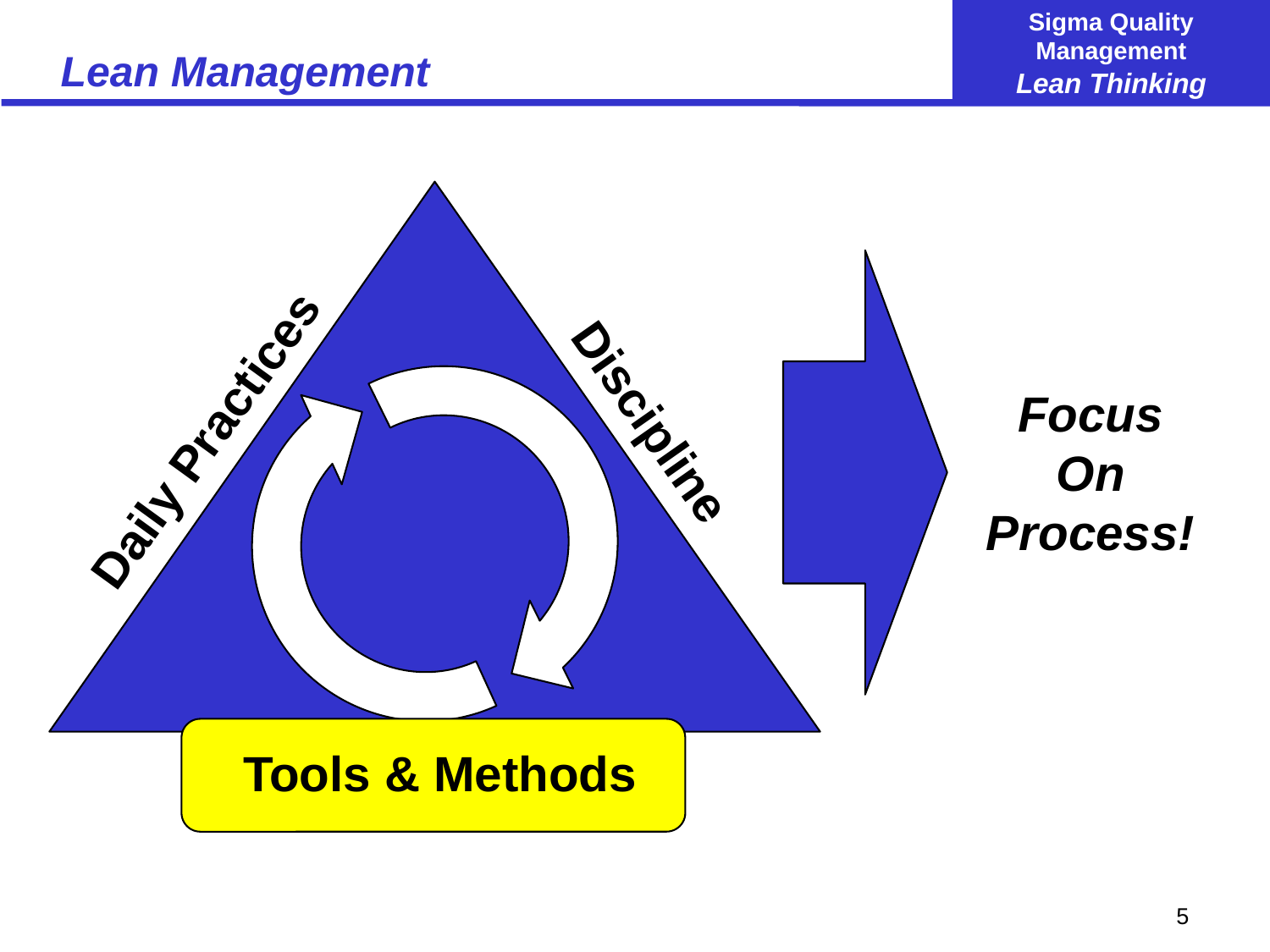

# Lean Management

Focus
On
Process!

Discipline
Daily Practices

Tools & Methods